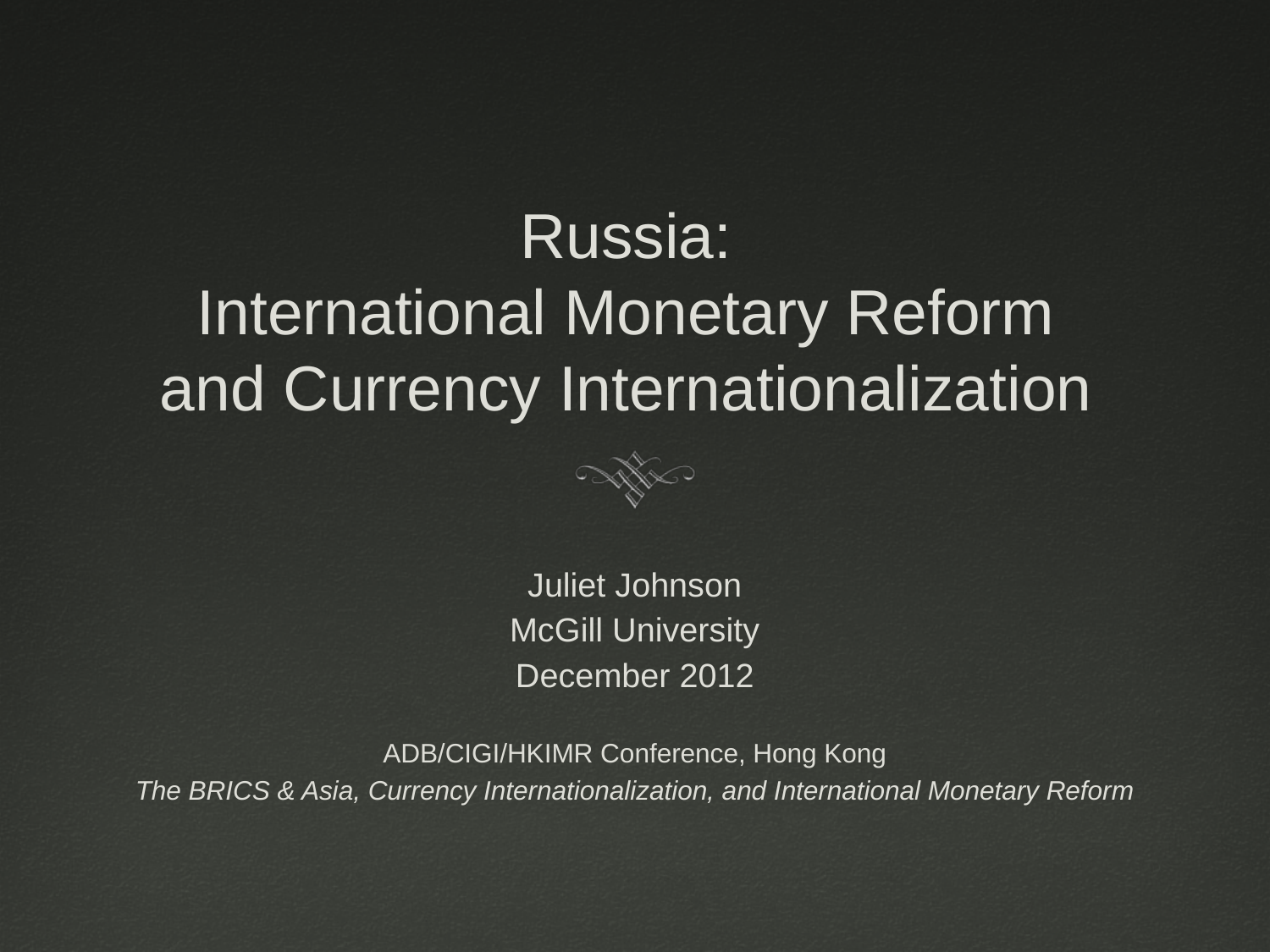

# Russia: International Monetary Reform and Currency Internationalization
Juliet Johnson
McGill University
December 2012

ADB/CIGI/HKIMR Conference, Hong Kong
The BRICS & Asia, Currency Internationalization, and International Monetary Reform